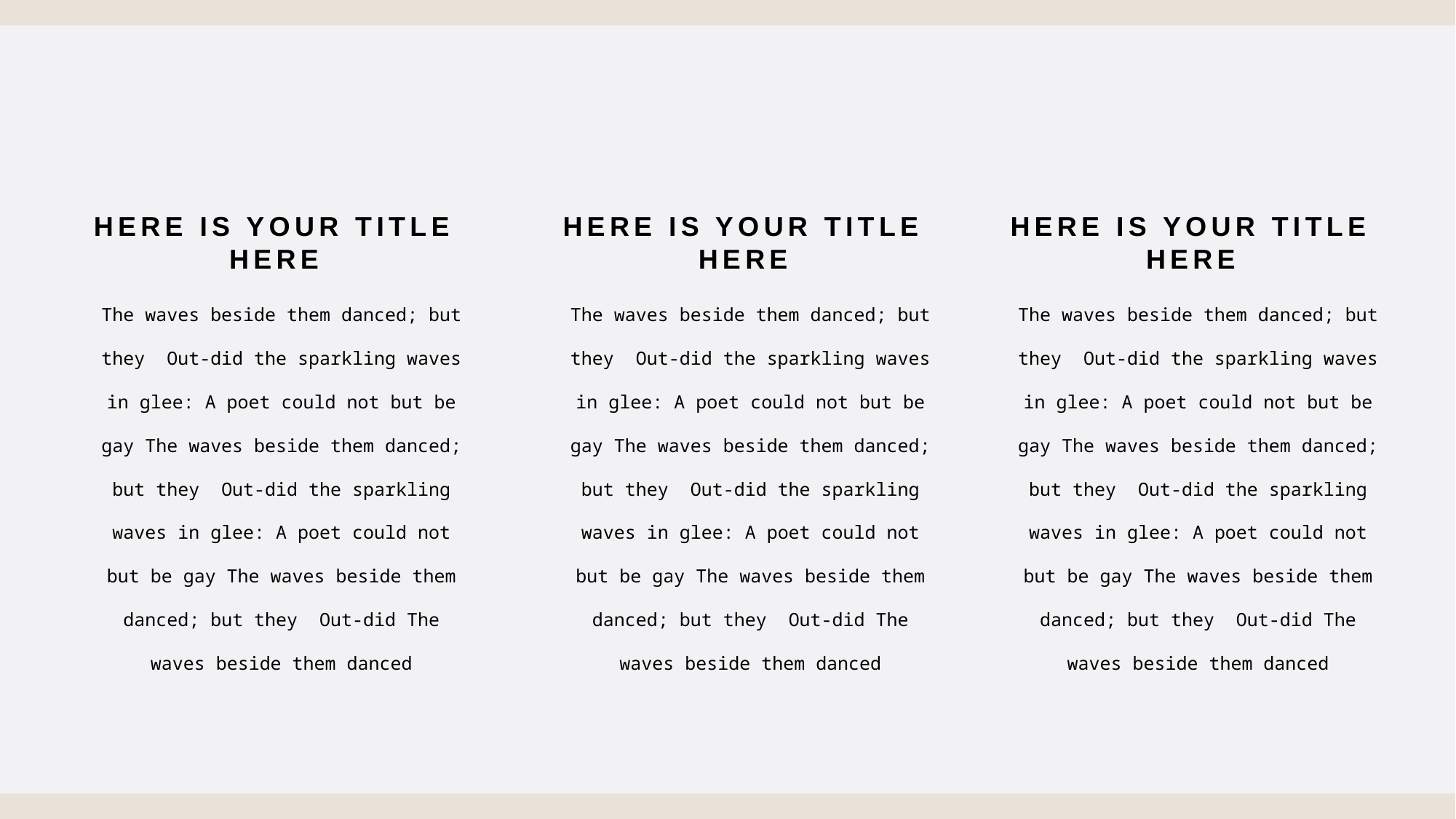

HERE IS YOUR TITLE HERE
HERE IS YOUR TITLE HERE
HERE IS YOUR TITLE HERE
The waves beside them danced; but they  Out-did the sparkling waves in glee: A poet could not but be gay The waves beside them danced; but they  Out-did the sparkling waves in glee: A poet could not but be gay The waves beside them danced; but they  Out-did The waves beside them danced
The waves beside them danced; but they  Out-did the sparkling waves in glee: A poet could not but be gay The waves beside them danced; but they  Out-did the sparkling waves in glee: A poet could not but be gay The waves beside them danced; but they  Out-did The waves beside them danced
The waves beside them danced; but they  Out-did the sparkling waves in glee: A poet could not but be gay The waves beside them danced; but they  Out-did the sparkling waves in glee: A poet could not but be gay The waves beside them danced; but they  Out-did The waves beside them danced